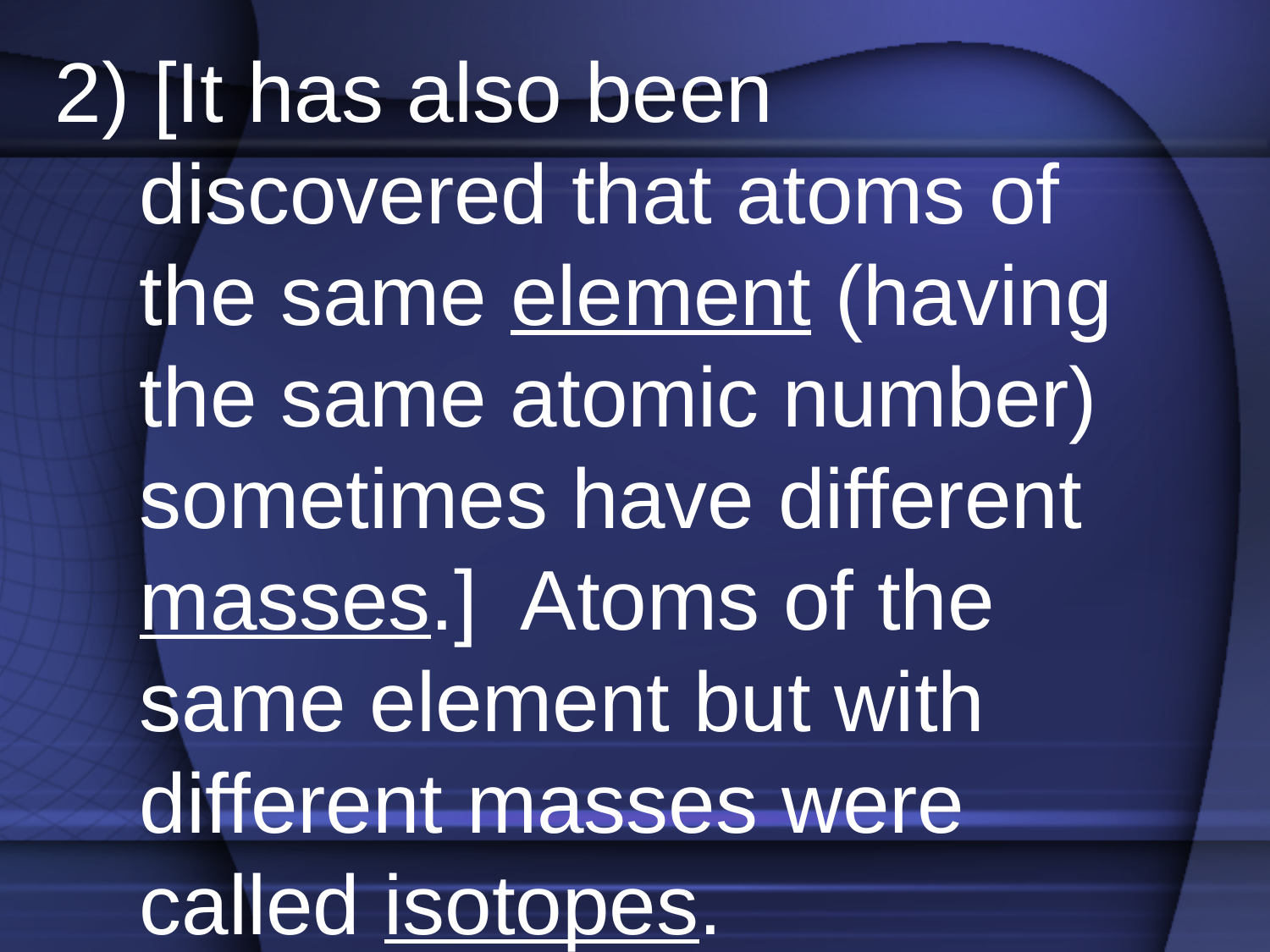

2) [It has also been discovered that atoms of the same element (having the same atomic number) sometimes have different masses.]  Atoms of the same element but with different masses were called isotopes.